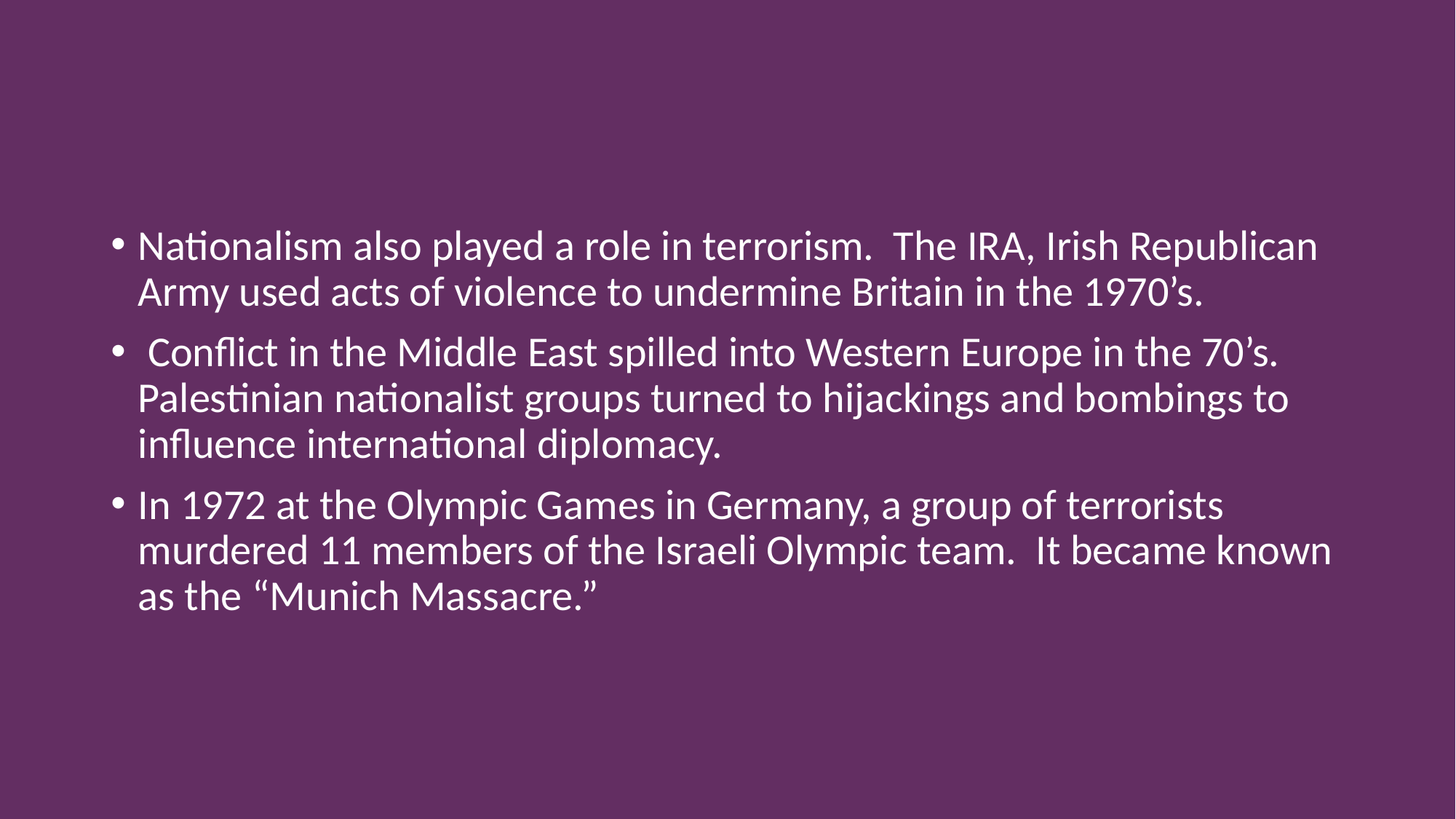

Nationalism also played a role in terrorism.  The IRA, Irish Republican Army used acts of violence to undermine Britain in the 1970’s.
 Conflict in the Middle East spilled into Western Europe in the 70’s.  Palestinian nationalist groups turned to hijackings and bombings to influence international diplomacy.
In 1972 at the Olympic Games in Germany, a group of terrorists murdered 11 members of the Israeli Olympic team.  It became known as the “Munich Massacre.”